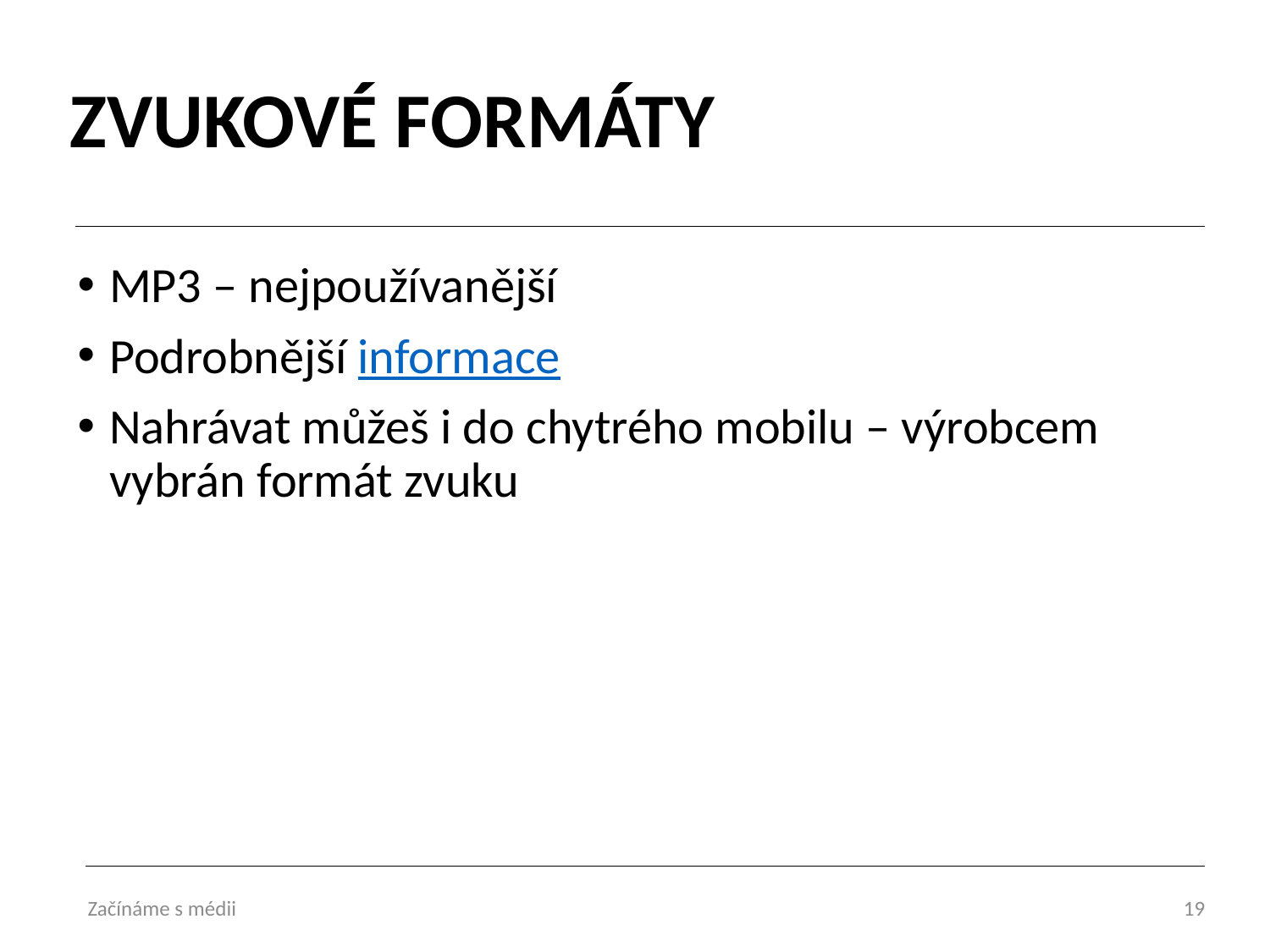

# ZVUKOVÉ FORMÁTY
MP3 – nejpoužívanější
Podrobnější informace
Nahrávat můžeš i do chytrého mobilu – výrobcem vybrán formát zvuku
Začínáme s médii
19